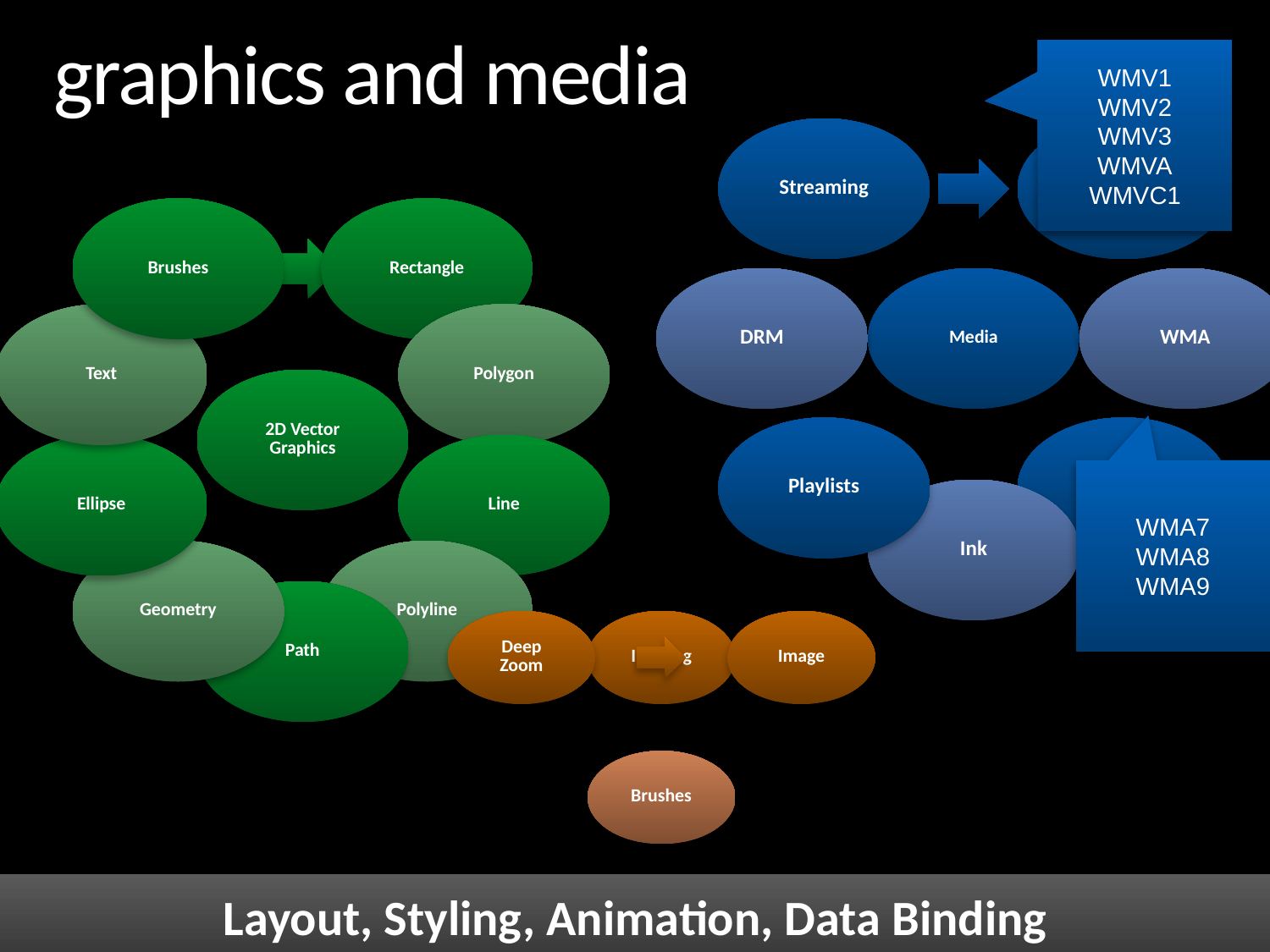

# graphics and media
WMV1
WMV2
WMV3
WMVA
WMVC1
Media
WMV
WMA
MP3
Ink
Playlists
DRM
Streaming
2D Vector Graphics
Rectangle
Polygon
Line
Polyline
Path
Geometry
Ellipse
Text
Brushes
WMA7
WMA8
WMA9
Imaging
Image
Brushes
Deep
Zoom
Layout, Styling, Animation, Data Binding